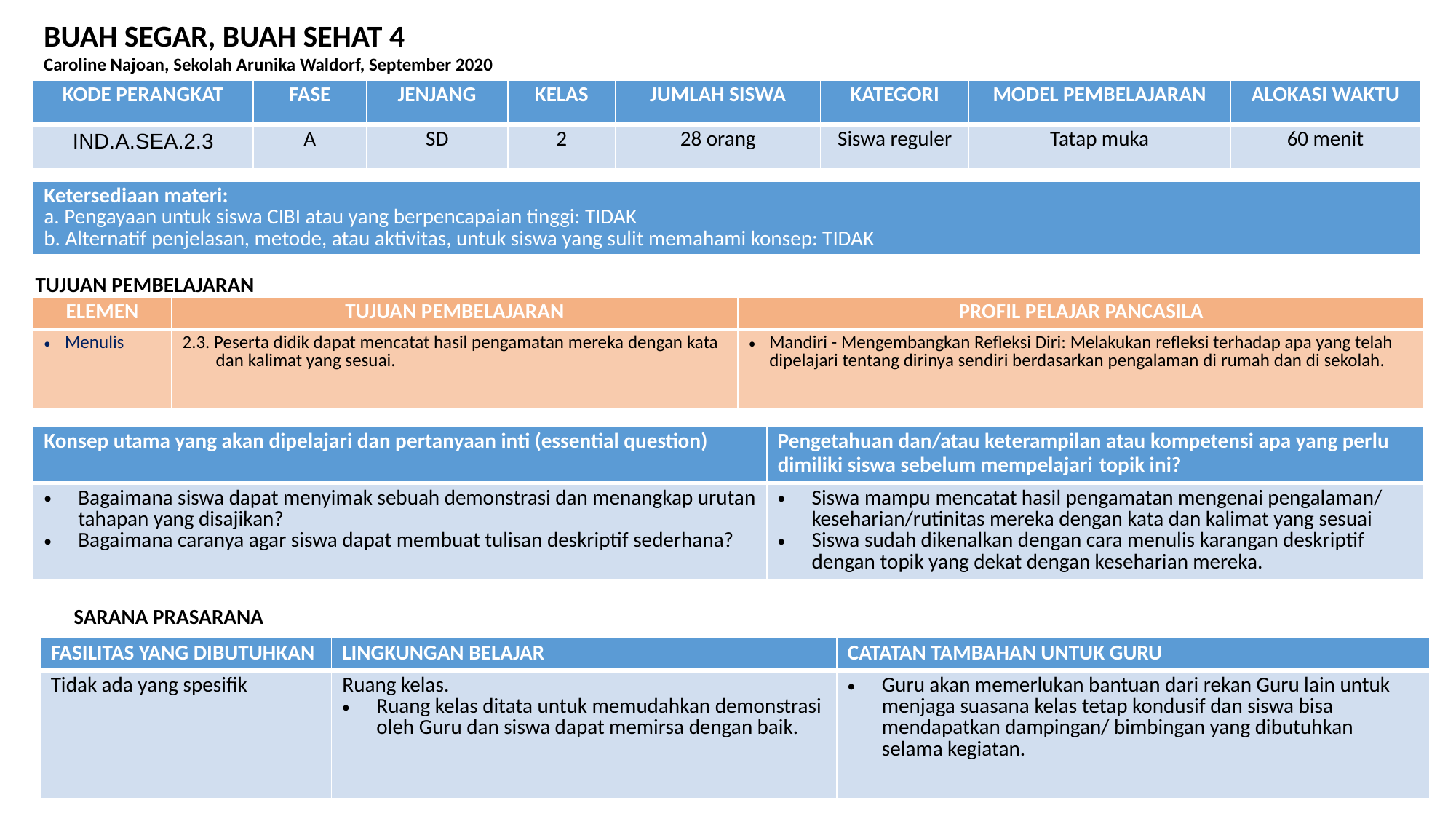

BUAH SEGAR, BUAH SEHAT 4
Caroline Najoan, Sekolah Arunika Waldorf, September 2020

| KODE PERANGKAT | FASE | JENJANG | KELAS | JUMLAH SISWA | KATEGORI | MODEL PEMBELAJARAN | ALOKASI WAKTU |
| --- | --- | --- | --- | --- | --- | --- | --- |
| IND.A.SEA.2.3 | A | SD | 2 | 28 orang | Siswa reguler | Tatap muka | 60 menit |
| Ketersediaan materi: a. Pengayaan untuk siswa CIBI atau yang berpencapaian tinggi: TIDAK b. Alternatif penjelasan, metode, atau aktivitas, untuk siswa yang sulit memahami konsep: TIDAK |
| --- |
TUJUAN PEMBELAJARAN
| ELEMEN | TUJUAN PEMBELAJARAN | PROFIL PELAJAR PANCASILA |
| --- | --- | --- |
| Menulis | 2.3. Peserta didik dapat mencatat hasil pengamatan mereka dengan kata dan kalimat yang sesuai. | Mandiri - Mengembangkan Refleksi Diri: Melakukan refleksi terhadap apa yang telah dipelajari tentang dirinya sendiri berdasarkan pengalaman di rumah dan di sekolah. |
| Konsep utama yang akan dipelajari dan pertanyaan inti (essential question) | Pengetahuan dan/atau keterampilan atau kompetensi apa yang perlu dimiliki siswa sebelum mempelajari topik ini? |
| --- | --- |
| Bagaimana siswa dapat menyimak sebuah demonstrasi dan menangkap urutan tahapan yang disajikan? Bagaimana caranya agar siswa dapat membuat tulisan deskriptif sederhana? | Siswa mampu mencatat hasil pengamatan mengenai pengalaman/ keseharian/rutinitas mereka dengan kata dan kalimat yang sesuai Siswa sudah dikenalkan dengan cara menulis karangan deskriptif dengan topik yang dekat dengan keseharian mereka. |
SARANA PRASARANA
| FASILITAS YANG DIBUTUHKAN | LINGKUNGAN BELAJAR | CATATAN TAMBAHAN UNTUK GURU |
| --- | --- | --- |
| Tidak ada yang spesifik | Ruang kelas. Ruang kelas ditata untuk memudahkan demonstrasi oleh Guru dan siswa dapat memirsa dengan baik. | Guru akan memerlukan bantuan dari rekan Guru lain untuk menjaga suasana kelas tetap kondusif dan siswa bisa mendapatkan dampingan/ bimbingan yang dibutuhkan selama kegiatan. |